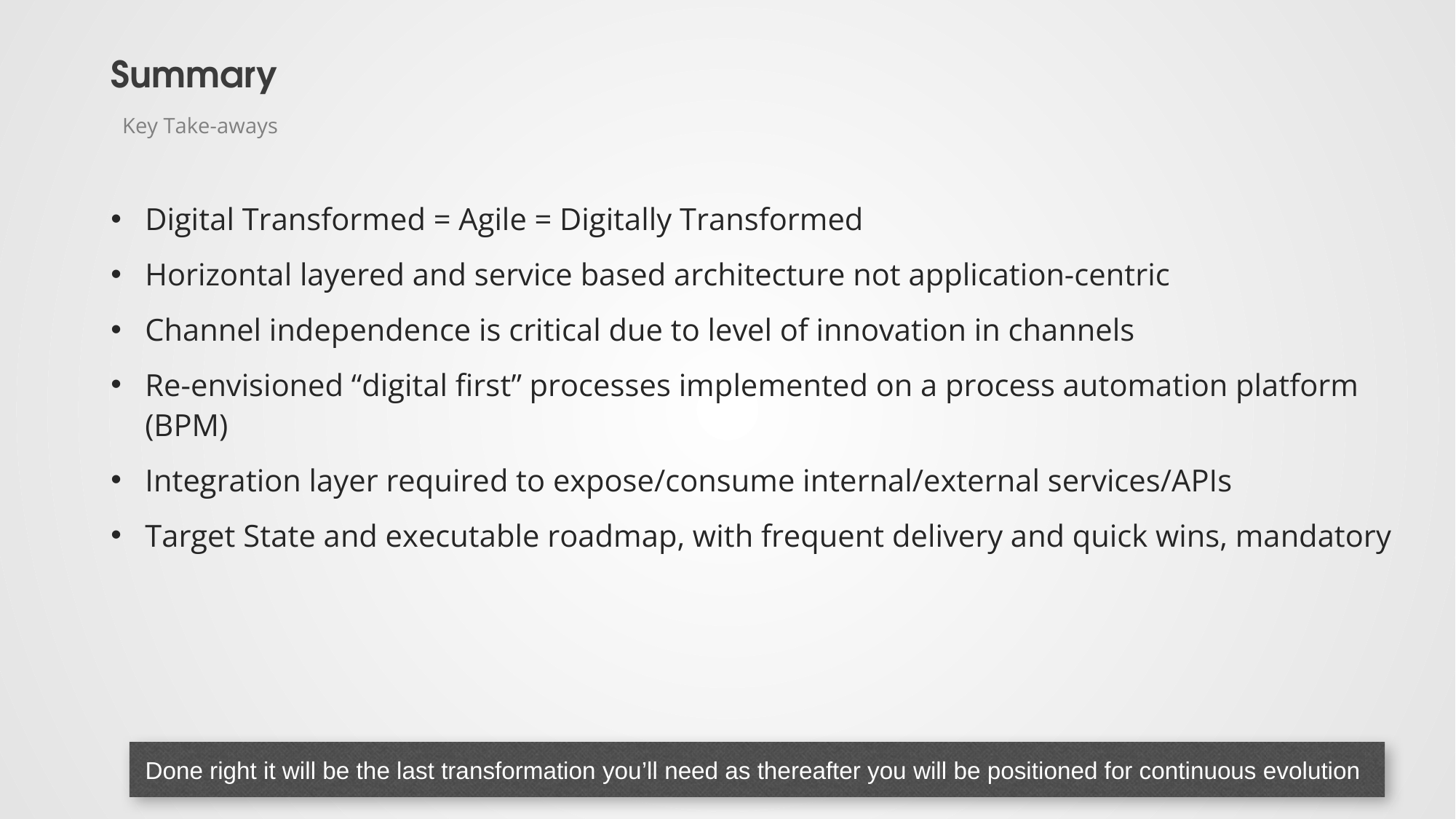

# Summary
Key Take-aways
Digital Transformed = Agile = Digitally Transformed
Horizontal layered and service based architecture not application-centric
Channel independence is critical due to level of innovation in channels
Re-envisioned “digital first” processes implemented on a process automation platform (BPM)
Integration layer required to expose/consume internal/external services/APIs
Target State and executable roadmap, with frequent delivery and quick wins, mandatory
Done right it will be the last transformation you’ll need as thereafter you will be positioned for continuous evolution
32